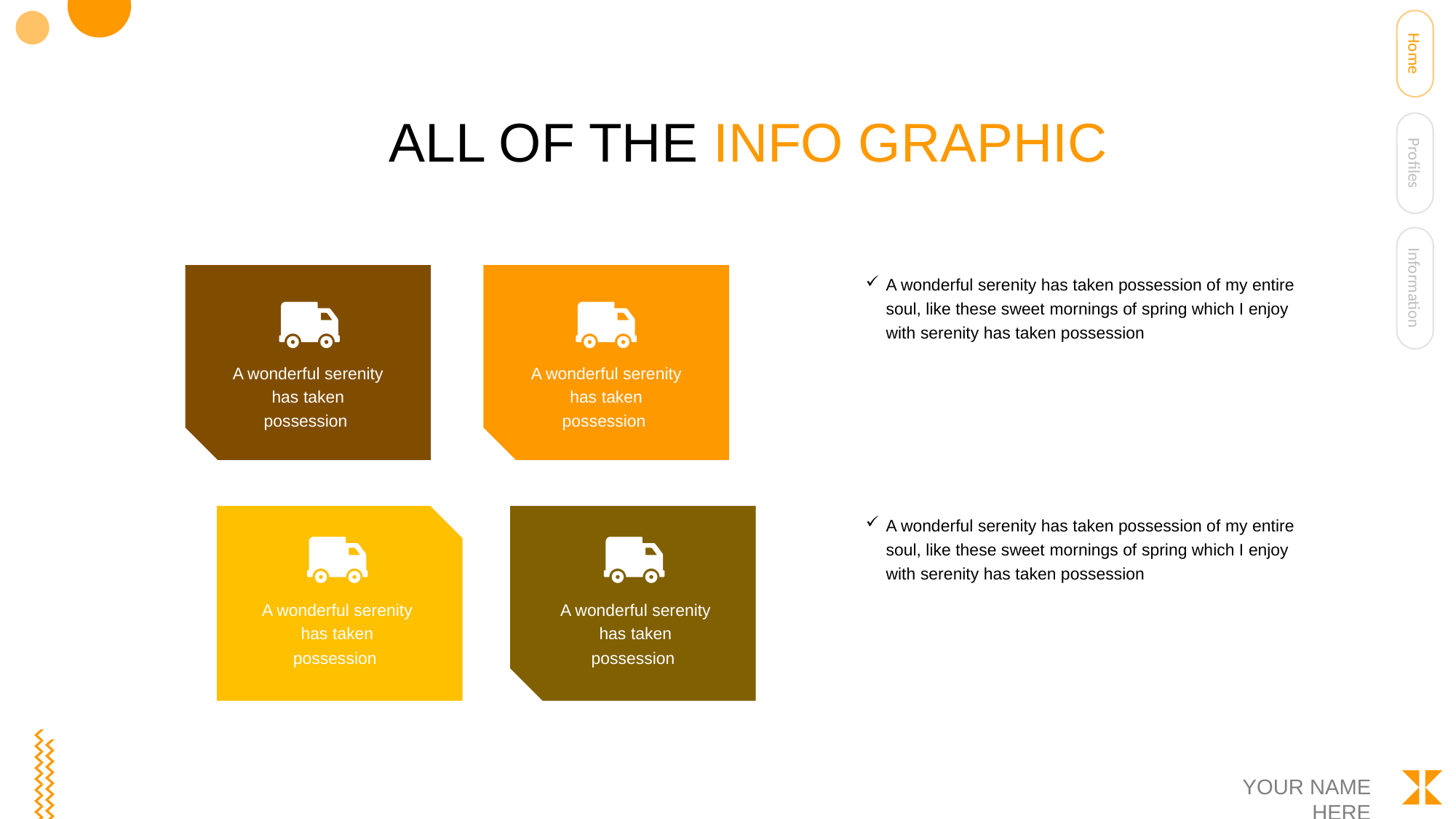

Home
ALL OF THE INFO GRAPHIC
Profiles

A wonderful serenity has taken possession of my entire soul, like these sweet mornings of spring which I enjoy with serenity has taken possession
Information

A wonderful serenity has taken possession
A wonderful serenity has taken possession

A wonderful serenity has taken possession of my entire soul, like these sweet mornings of spring which I enjoy with serenity has taken possession

A wonderful serenity has taken possession
A wonderful serenity has taken possession
YOUR NAME HERE